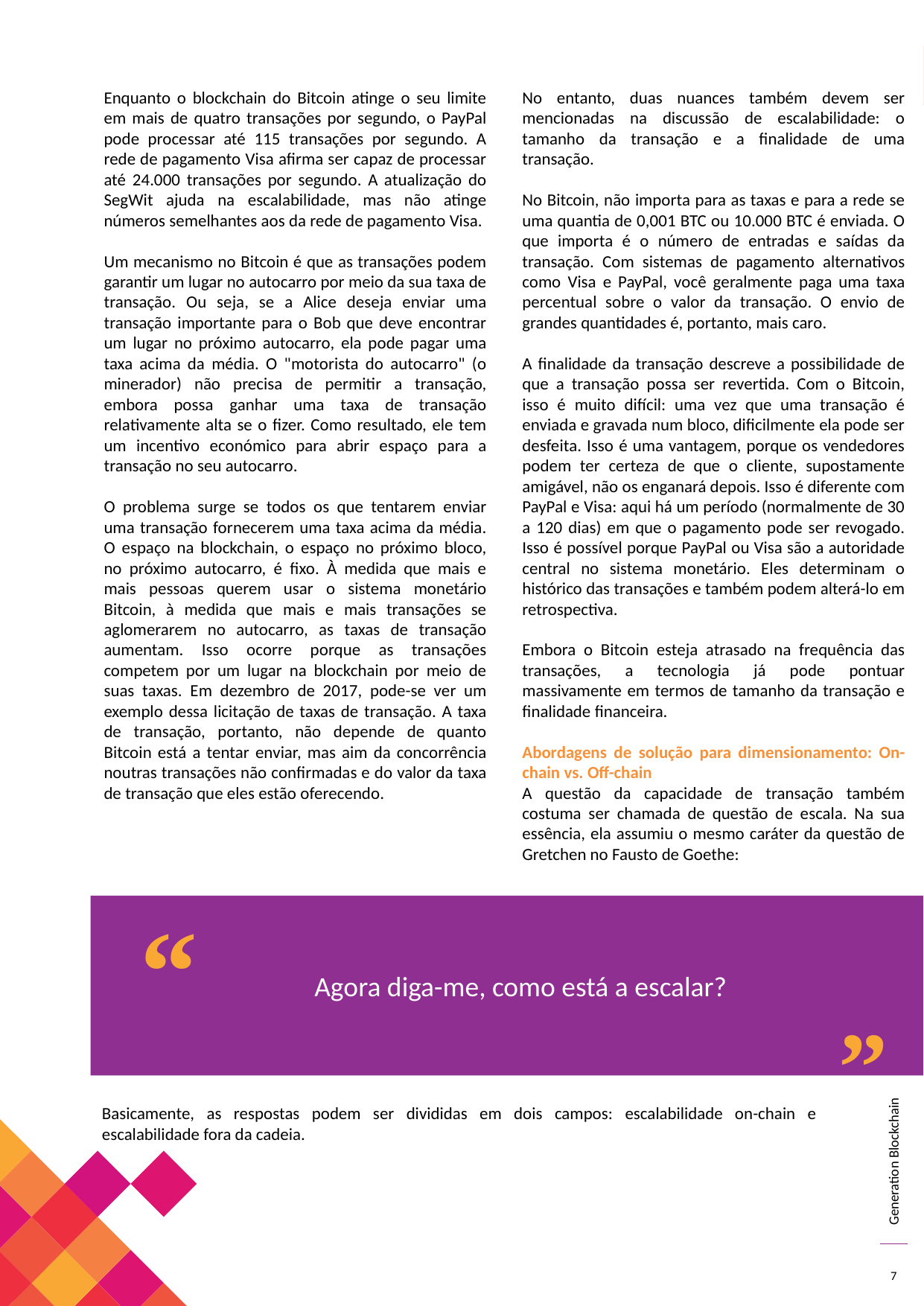

Enquanto o blockchain do Bitcoin atinge o seu limite em mais de quatro transações por segundo, o PayPal pode processar até 115 transações por segundo. A rede de pagamento Visa afirma ser capaz de processar até 24.000 transações por segundo. A atualização do SegWit ajuda na escalabilidade, mas não atinge números semelhantes aos da rede de pagamento Visa.

Um mecanismo no Bitcoin é que as transações podem garantir um lugar no autocarro por meio da sua taxa de transação. Ou seja, se a Alice deseja enviar uma transação importante para o Bob que deve encontrar um lugar no próximo autocarro, ela pode pagar uma taxa acima da média. O "motorista do autocarro" (o minerador) não precisa de permitir a transação, embora possa ganhar uma taxa de transação relativamente alta se o fizer. Como resultado, ele tem um incentivo económico para abrir espaço para a transação no seu autocarro.

O problema surge se todos os que tentarem enviar uma transação fornecerem uma taxa acima da média. O espaço na blockchain, o espaço no próximo bloco, no próximo autocarro, é fixo. À medida que mais e mais pessoas querem usar o sistema monetário Bitcoin, à medida que mais e mais transações se aglomerarem no autocarro, as taxas de transação aumentam. Isso ocorre porque as transações competem por um lugar na blockchain por meio de suas taxas. Em dezembro de 2017, pode-se ver um exemplo dessa licitação de taxas de transação. A taxa de transação, portanto, não depende de quanto Bitcoin está a tentar enviar, mas aim da concorrência noutras transações não confirmadas e do valor da taxa de transação que eles estão oferecendo.

No entanto, duas nuances também devem ser mencionadas na discussão de escalabilidade: o tamanho da transação e a finalidade de uma transação.

No Bitcoin, não importa para as taxas e para a rede se uma quantia de 0,001 BTC ou 10.000 BTC é enviada. O que importa é o número de entradas e saídas da transação. Com sistemas de pagamento alternativos como Visa e PayPal, você geralmente paga uma taxa percentual sobre o valor da transação. O envio de grandes quantidades é, portanto, mais caro.

A finalidade da transação descreve a possibilidade de que a transação possa ser revertida. Com o Bitcoin, isso é muito difícil: uma vez que uma transação é enviada e gravada num bloco, dificilmente ela pode ser desfeita. Isso é uma vantagem, porque os vendedores podem ter certeza de que o cliente, supostamente amigável, não os enganará depois. Isso é diferente com PayPal e Visa: aqui há um período (normalmente de 30 a 120 dias) em que o pagamento pode ser revogado. Isso é possível porque PayPal ou Visa são a autoridade central no sistema monetário. Eles determinam o histórico das transações e também podem alterá-lo em retrospectiva.

Embora o Bitcoin esteja atrasado na frequência das transações, a tecnologia já pode pontuar massivamente em termos de tamanho da transação e finalidade financeira.

Abordagens de solução para dimensionamento: On-chain vs. Off-chain
A questão da capacidade de transação também costuma ser chamada de questão de escala. Na sua essência, ela assumiu o mesmo caráter da questão de Gretchen no Fausto de Goethe:

“

Agora diga-me, como está a escalar?
”
Basicamente, as respostas podem ser divididas em dois campos: escalabilidade on-chain e escalabilidade fora da cadeia.

7